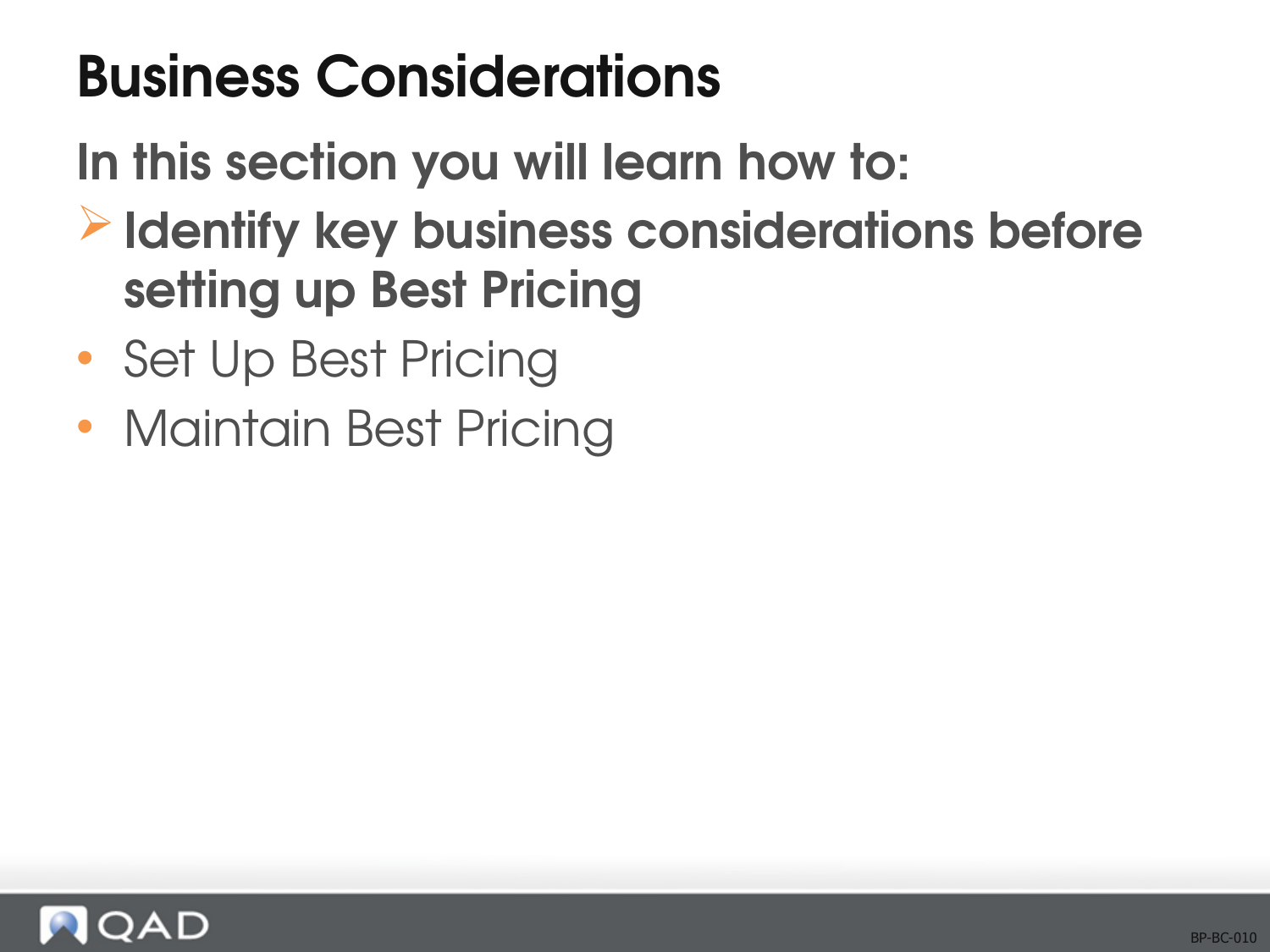

# Business Considerations
In this section you will learn how to:
Identify key business considerations before setting up Best Pricing
Set Up Best Pricing
Maintain Best Pricing
BP-BC-010